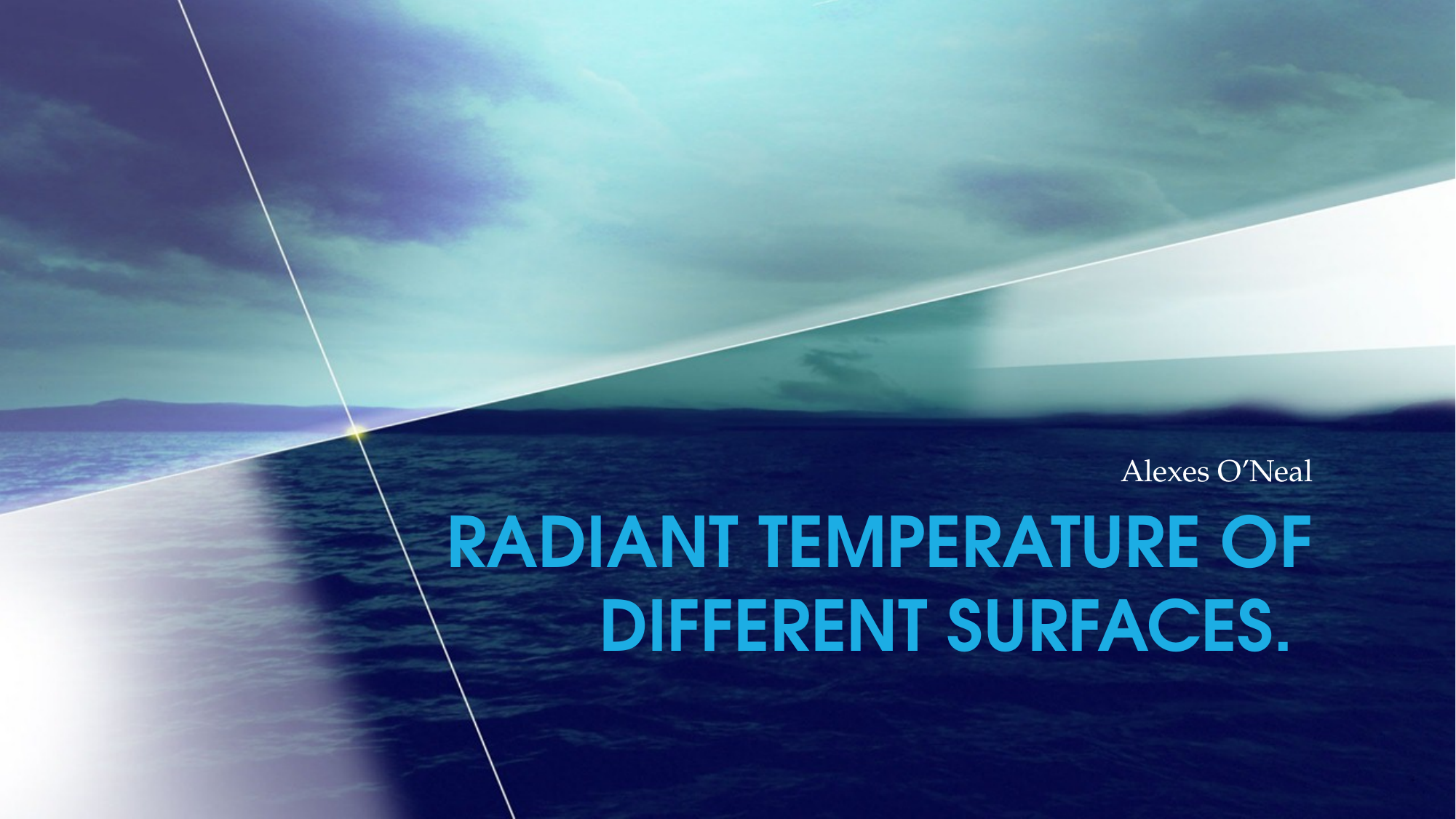

Alexes O’Neal
# Radiant Temperature of different surfaces.